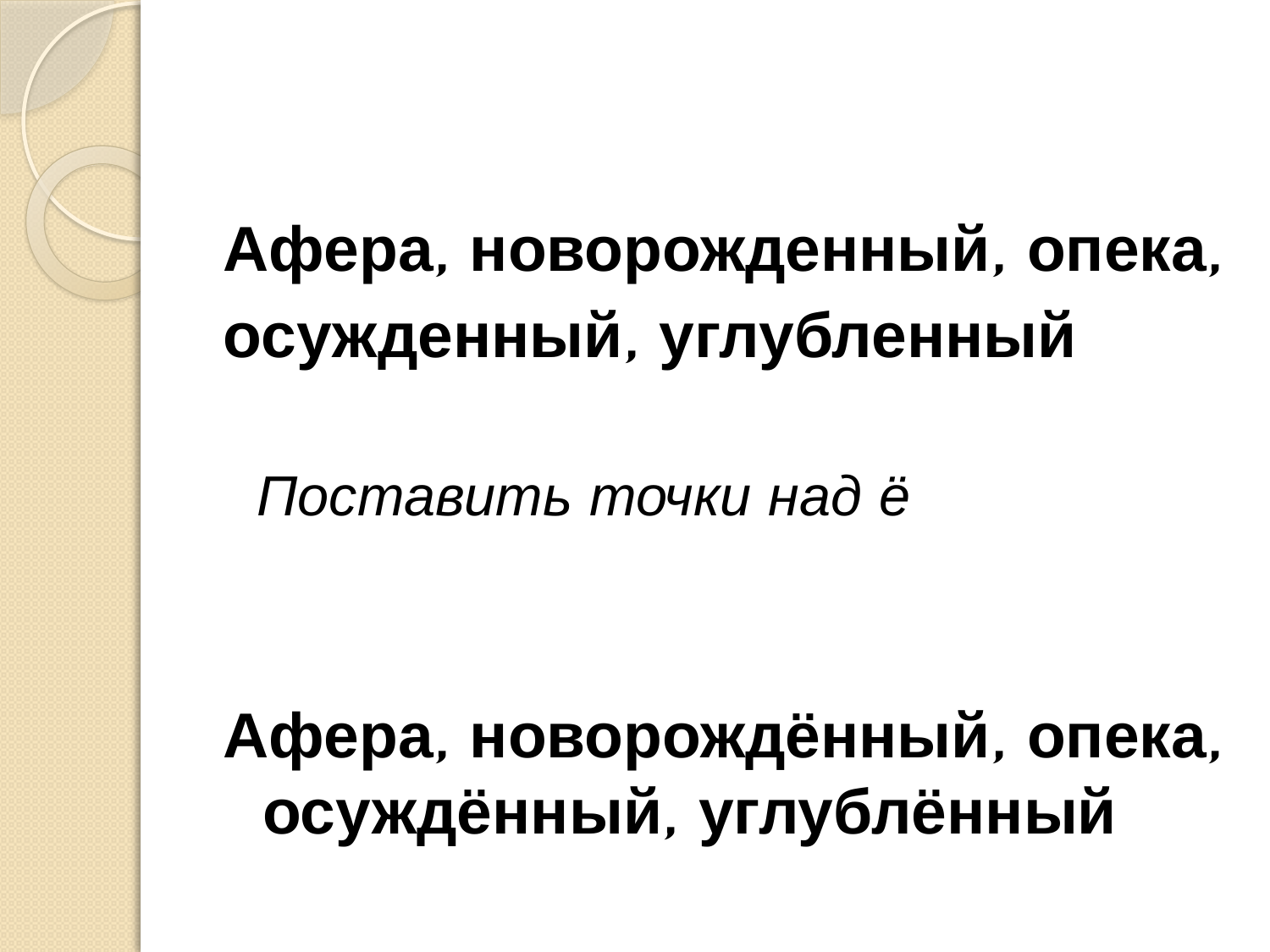

#
Афера, новорожденный, опека,
осужденный, углубленный

  Поставить точки над ё

Афера, новорождённый, опека, осуждённый, углублённый